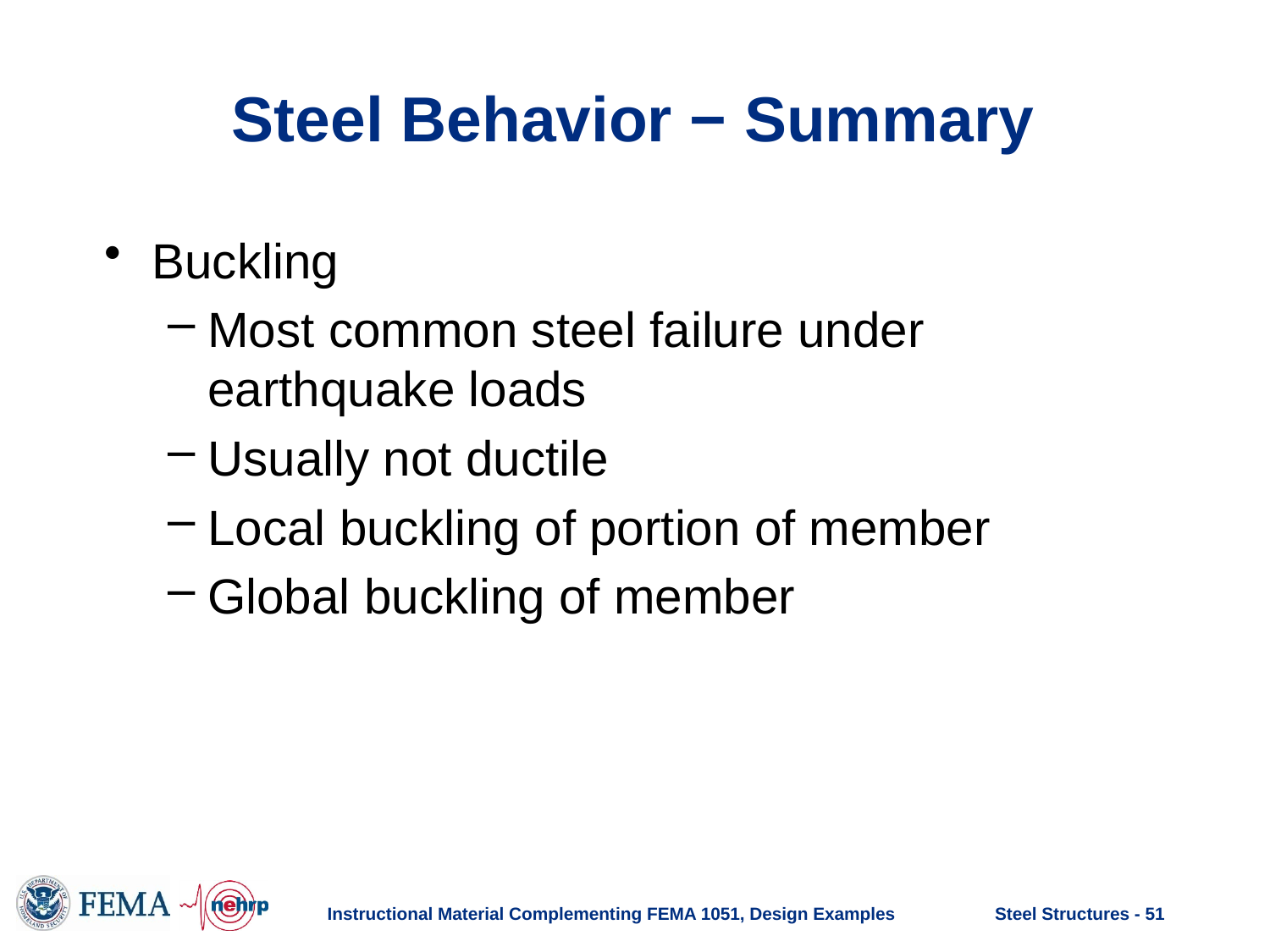

# Steel Behavior − Summary
Buckling
Most common steel failure under earthquake loads
Usually not ductile
Local buckling of portion of member
Global buckling of member
Instructional Material Complementing FEMA 1051, Design Examples
Steel Structures - 51